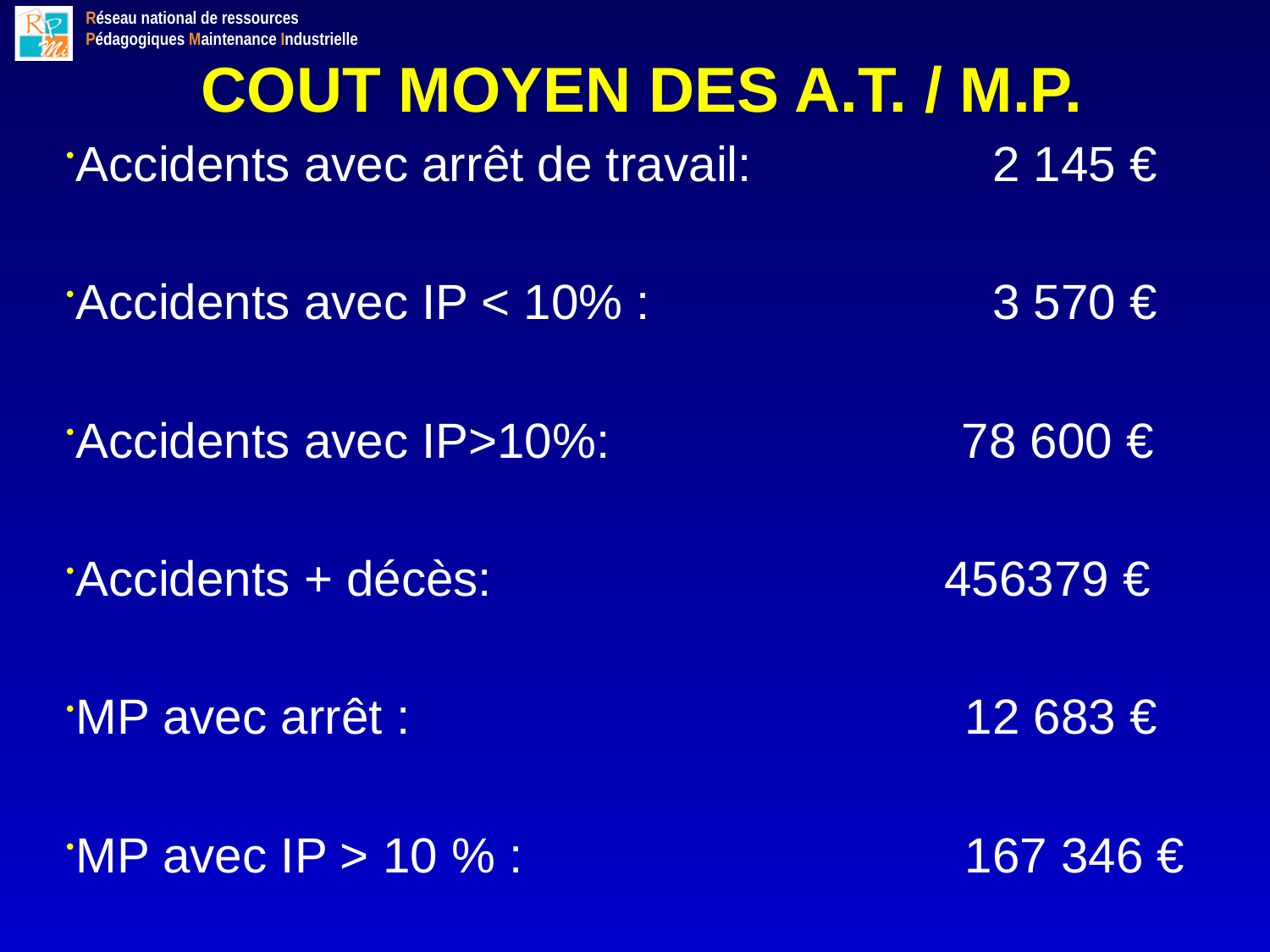

COUT MOYEN DES A.T. / M.P.
Accidents avec arrêt de travail:		  2 145 €

Accidents avec IP < 10% :			  3 570 €

Accidents avec IP>10%:	     	         78 600 €

Accidents + décès: 		                 456379 €

MP avec arrêt : 					12 683 €

MP avec IP > 10 % : 				167 346 €